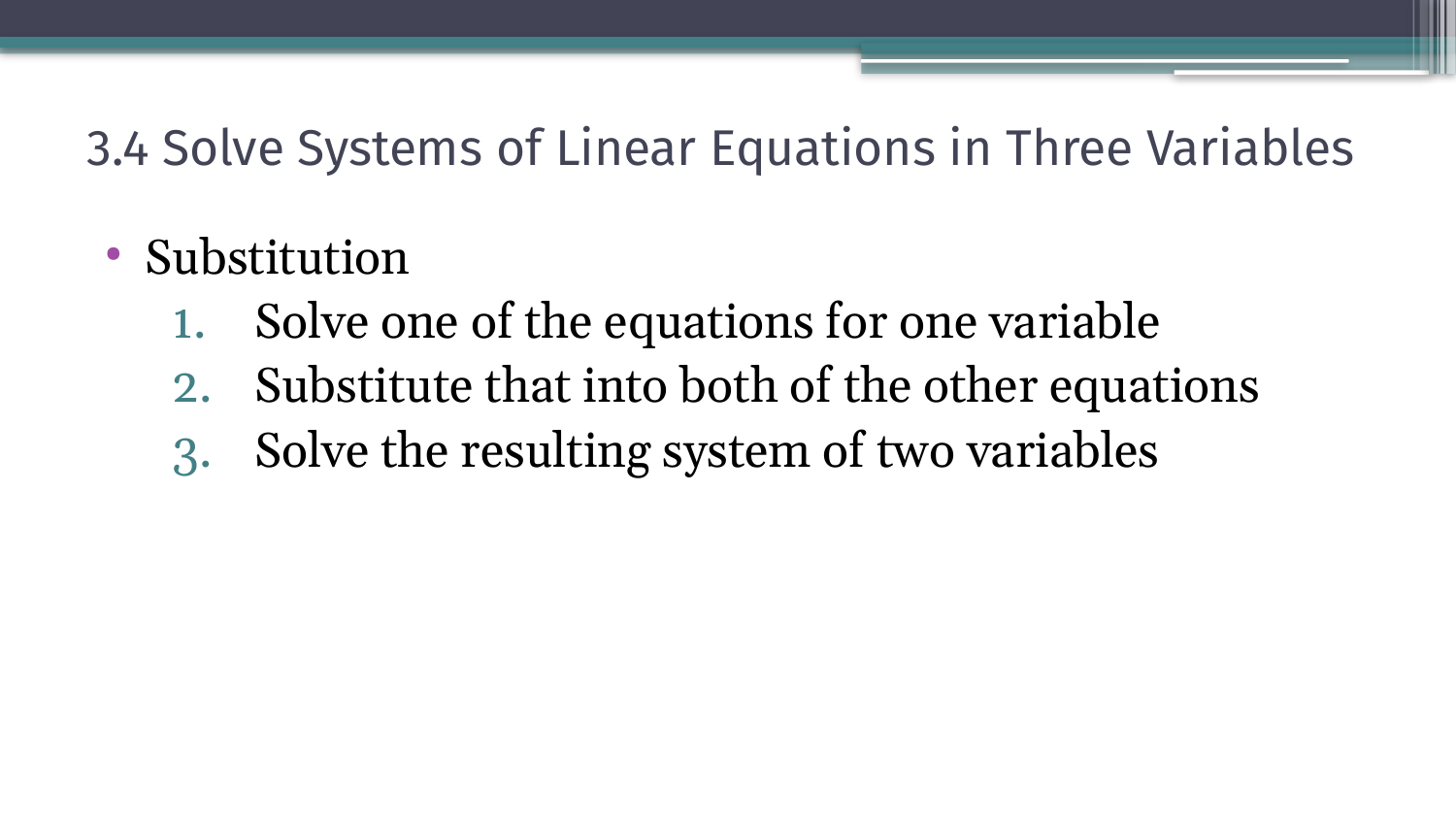

# 3.4 Solve Systems of Linear Equations in Three Variables
Substitution
Solve one of the equations for one variable
Substitute that into both of the other equations
Solve the resulting system of two variables